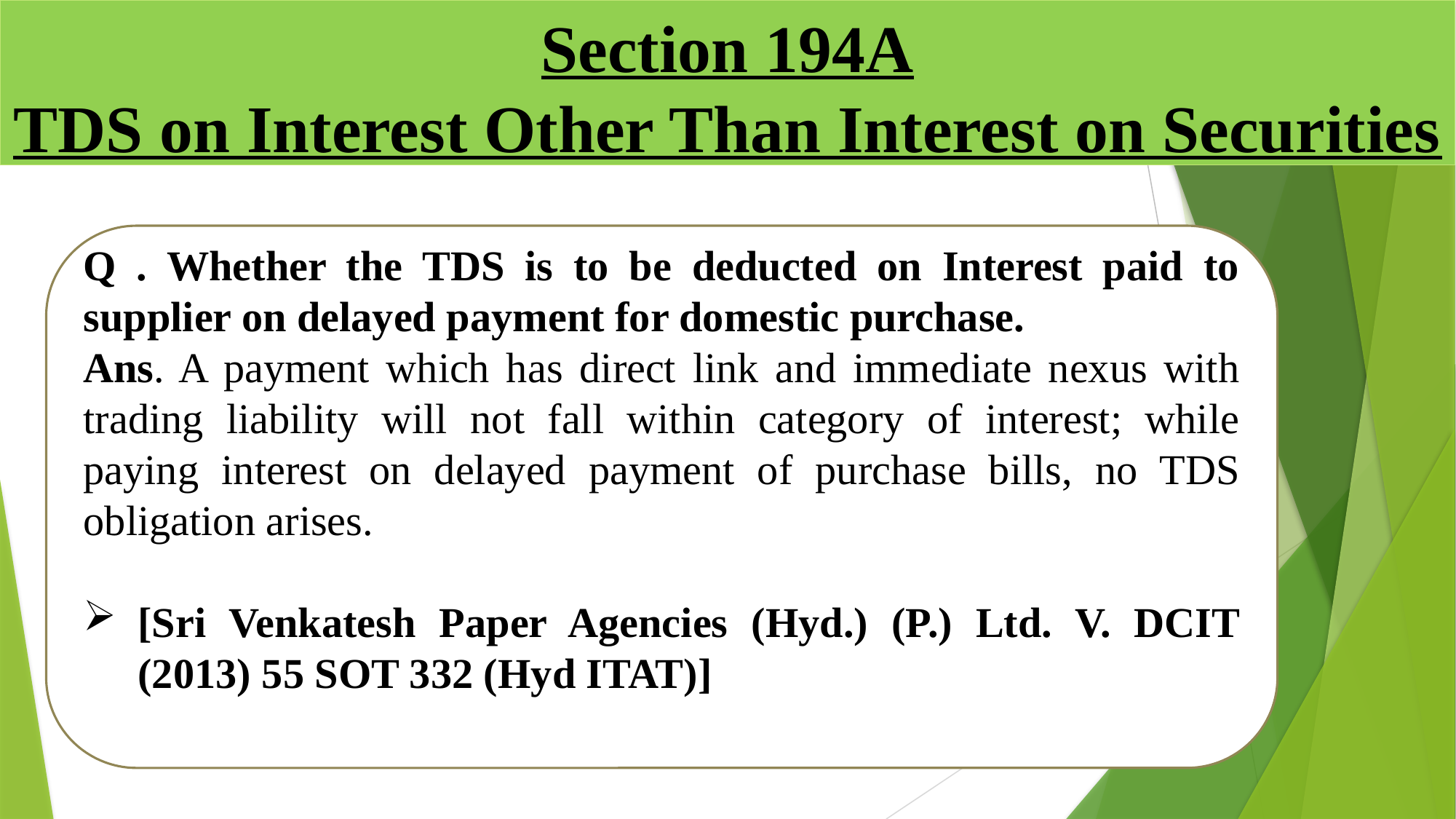

# Section 194A TDS on Interest Other Than Interest on Securities
Q . Whether the TDS is to be deducted on Interest paid to supplier on delayed payment for domestic purchase.
Ans. A payment which has direct link and immediate nexus with trading liability will not fall within category of interest; while paying interest on delayed payment of purchase bills, no TDS obligation arises.

[Sri Venkatesh Paper Agencies (Hyd.) (P.) Ltd. V. DCIT (2013) 55 SOT 332 (Hyd ITAT)]